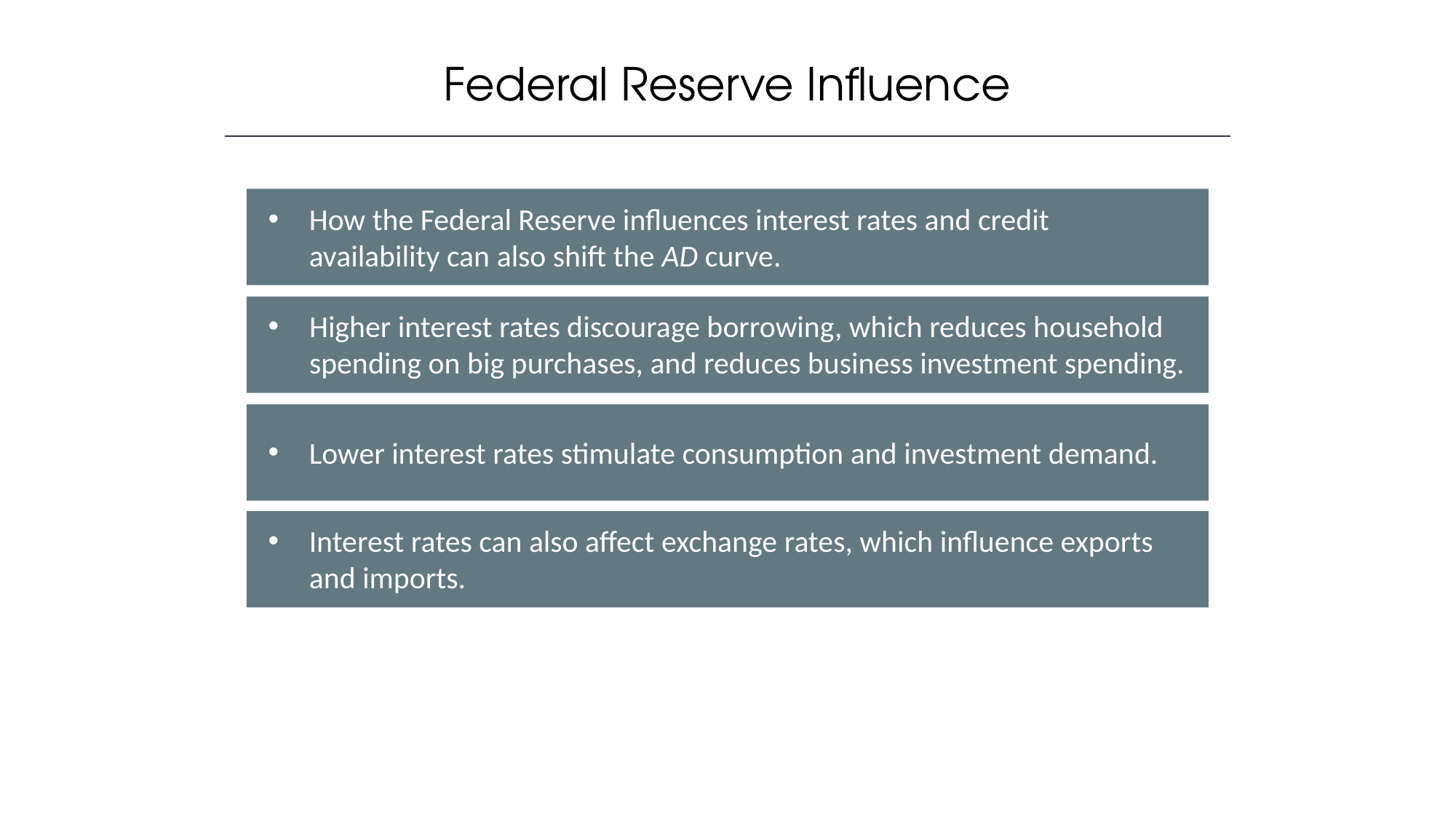

Federal Reserve Influence

How the Federal Reserve influences interest rates and credit availability can also shift the AD curve.

Higher interest rates discourage borrowing, which reduces household spending on big purchases, and reduces business investment spending.

Lower interest rates stimulate consumption and investment demand.

Interest rates can also affect exchange rates, which influence exports and imports.